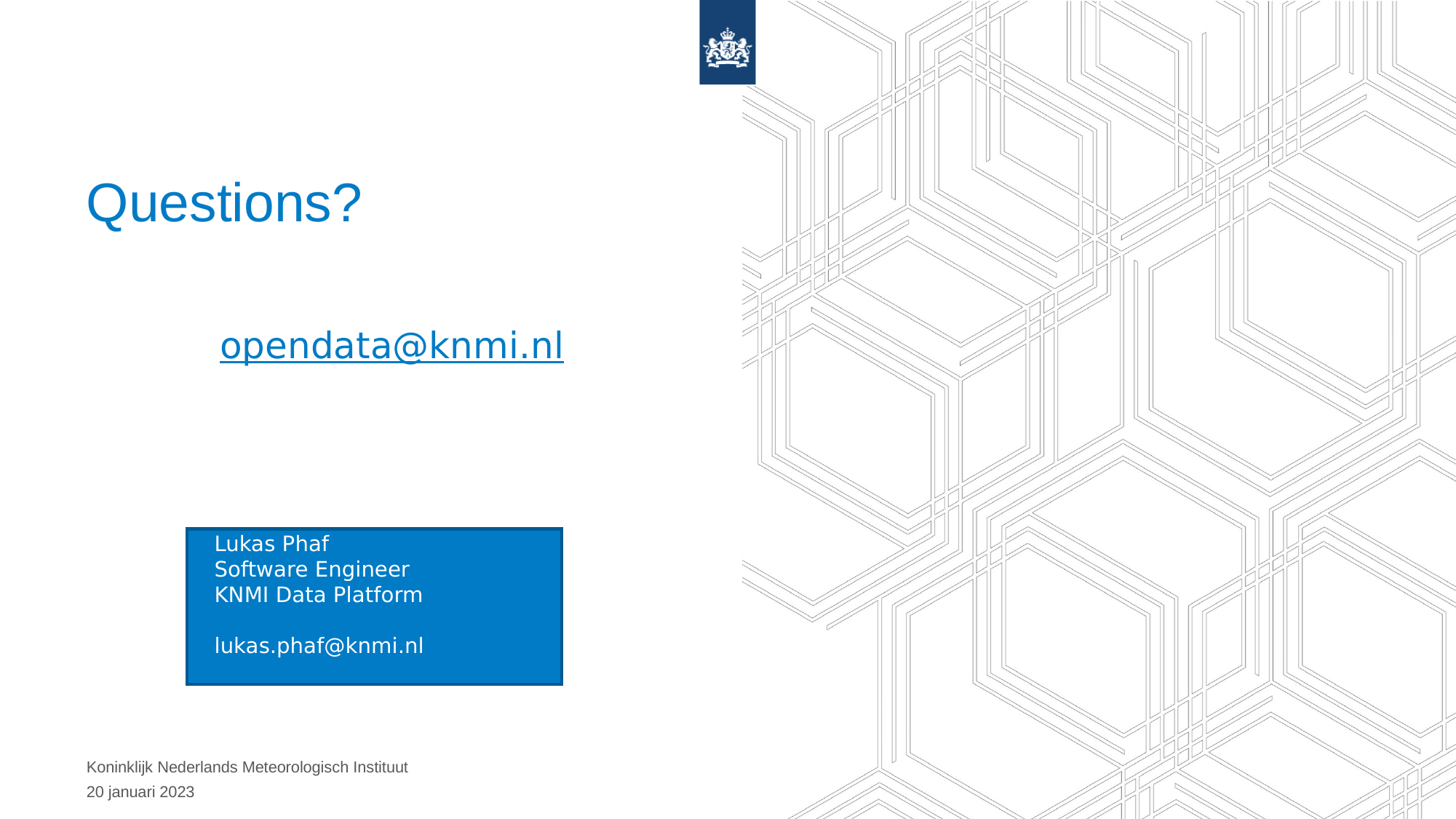

Questions?
opendata@knmi.nl
Lukas Phaf
Software Engineer
KNMI Data Platform

lukas.phaf@knmi.nl

Koninklijk Nederlands Meteorologisch Instituut
8
20 januari 2023